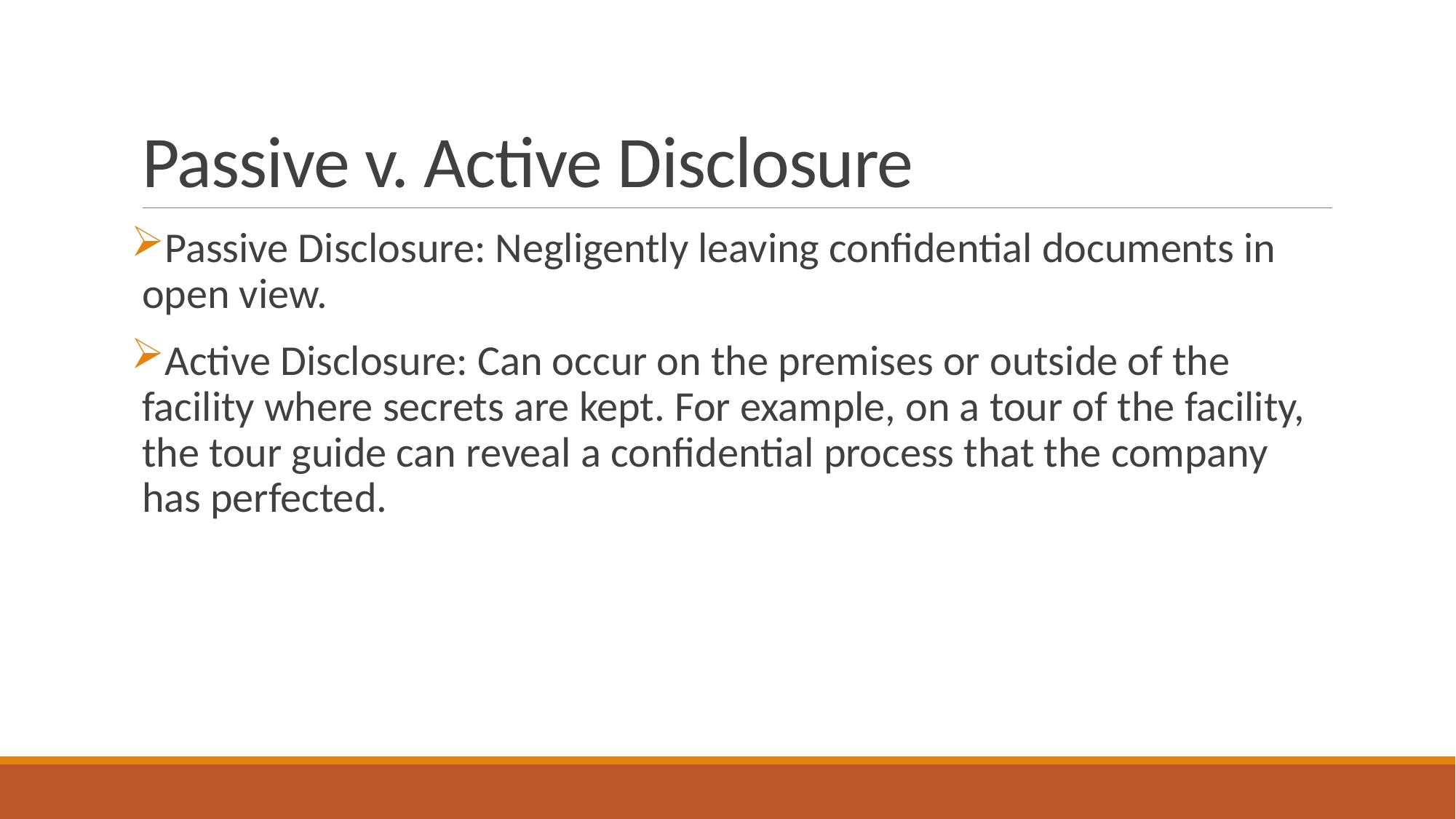

# Passive v. Active Disclosure
Passive Disclosure: Negligently leaving confidential documents in open view.
Active Disclosure: Can occur on the premises or outside of the facility where secrets are kept. For example, on a tour of the facility, the tour guide can reveal a confidential process that the company has perfected.